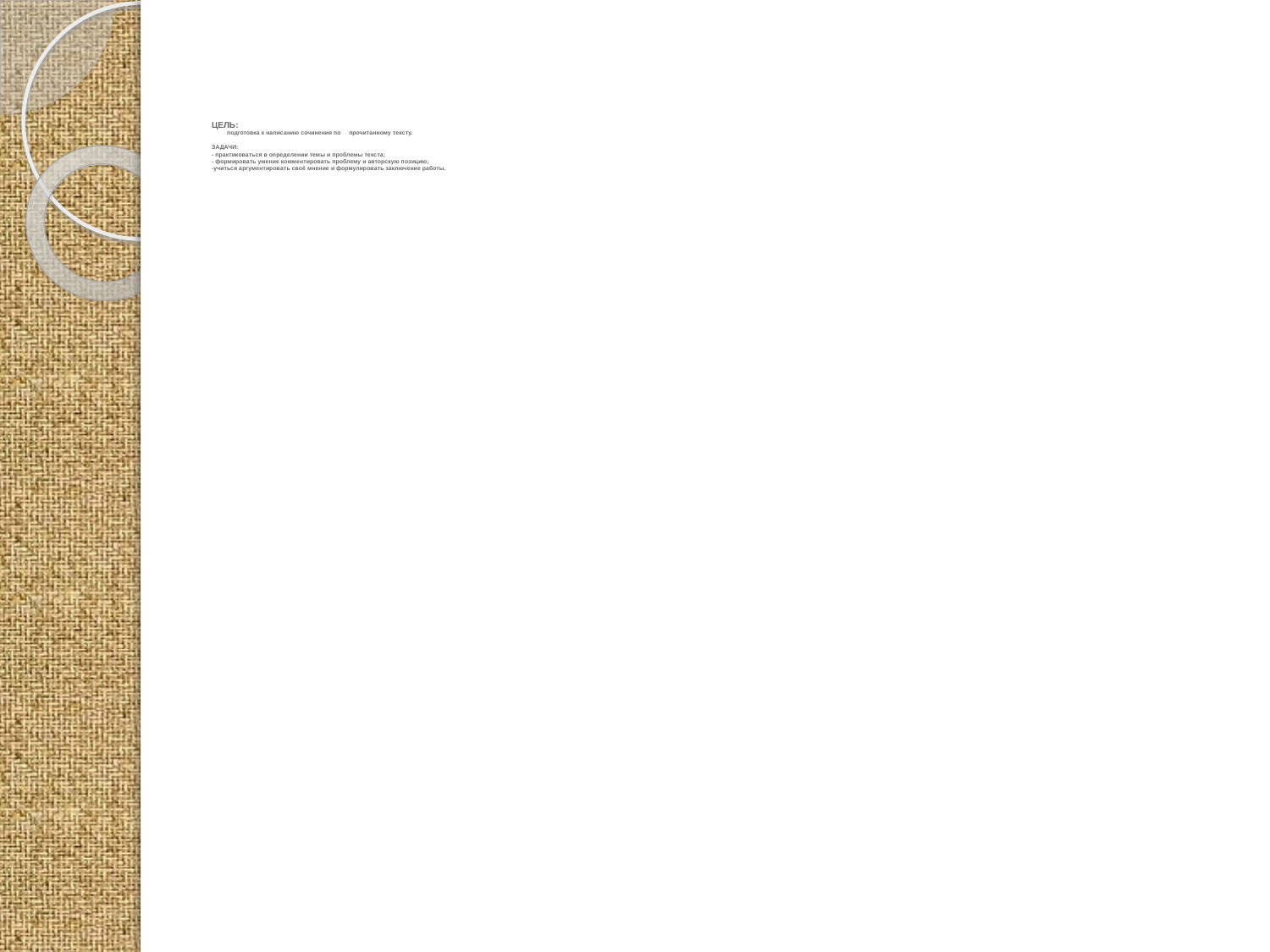

# ЦЕЛЬ: подготовка к написанию сочинения по 	прочитанному тексту. ЗАДАЧИ: - практиковаться в определении темы и проблемы текста; - формировать умение комментировать проблему и авторскую позицию; -учиться аргументировать своё мнение и формулировать заключение работы.